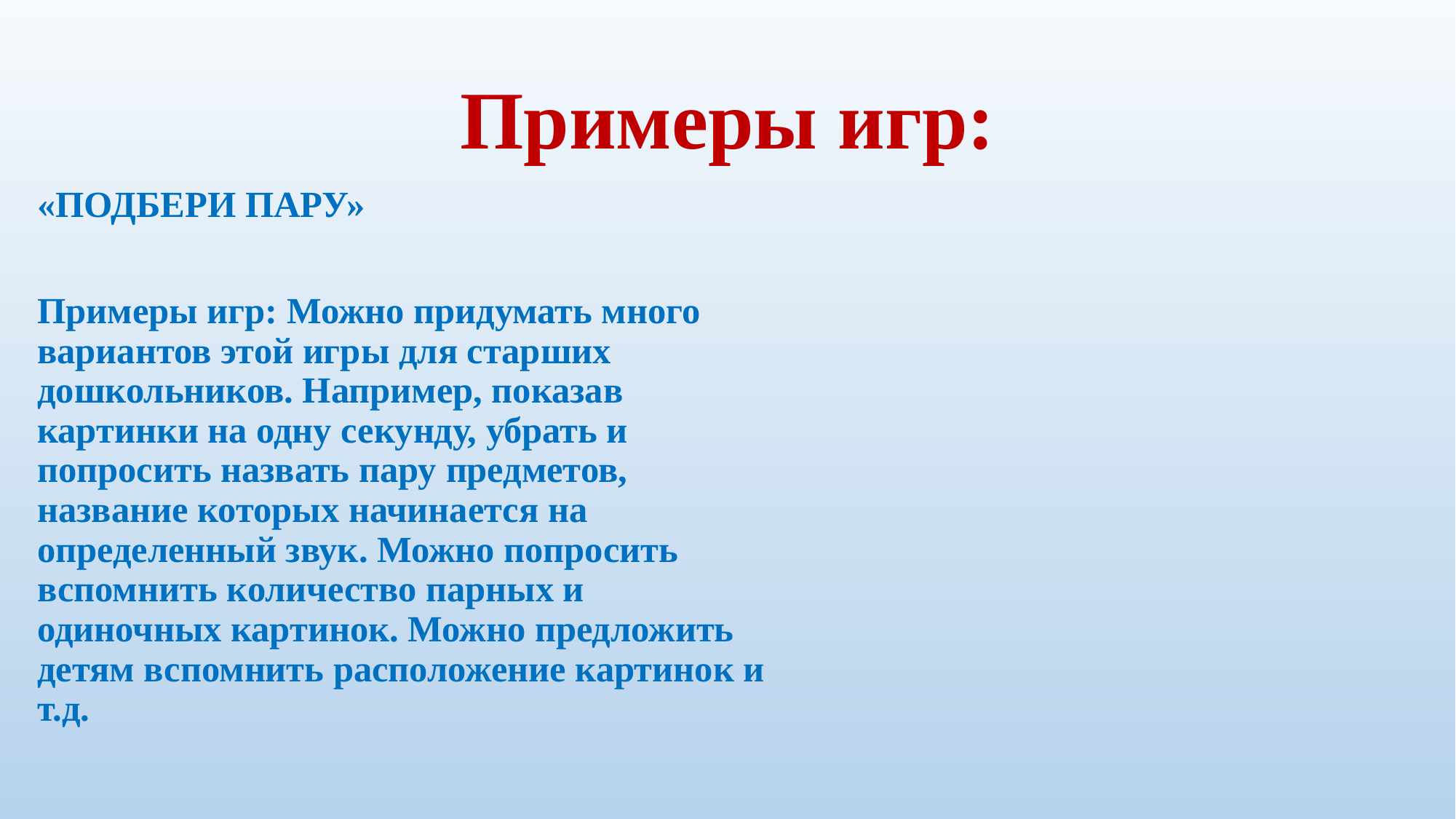

# Примеры игр:
«ПОДБЕРИ ПАРУ»

Примеры игр: Можно придумать много вариантов этой игры для старших дошкольников. Например, показав картинки на одну секунду, убрать и попросить назвать пару предметов, название которых начинается на определенный звук. Можно попросить вспомнить количество парных и одиночных картинок. Можно предложить детям вспомнить расположение картинок и т.д.